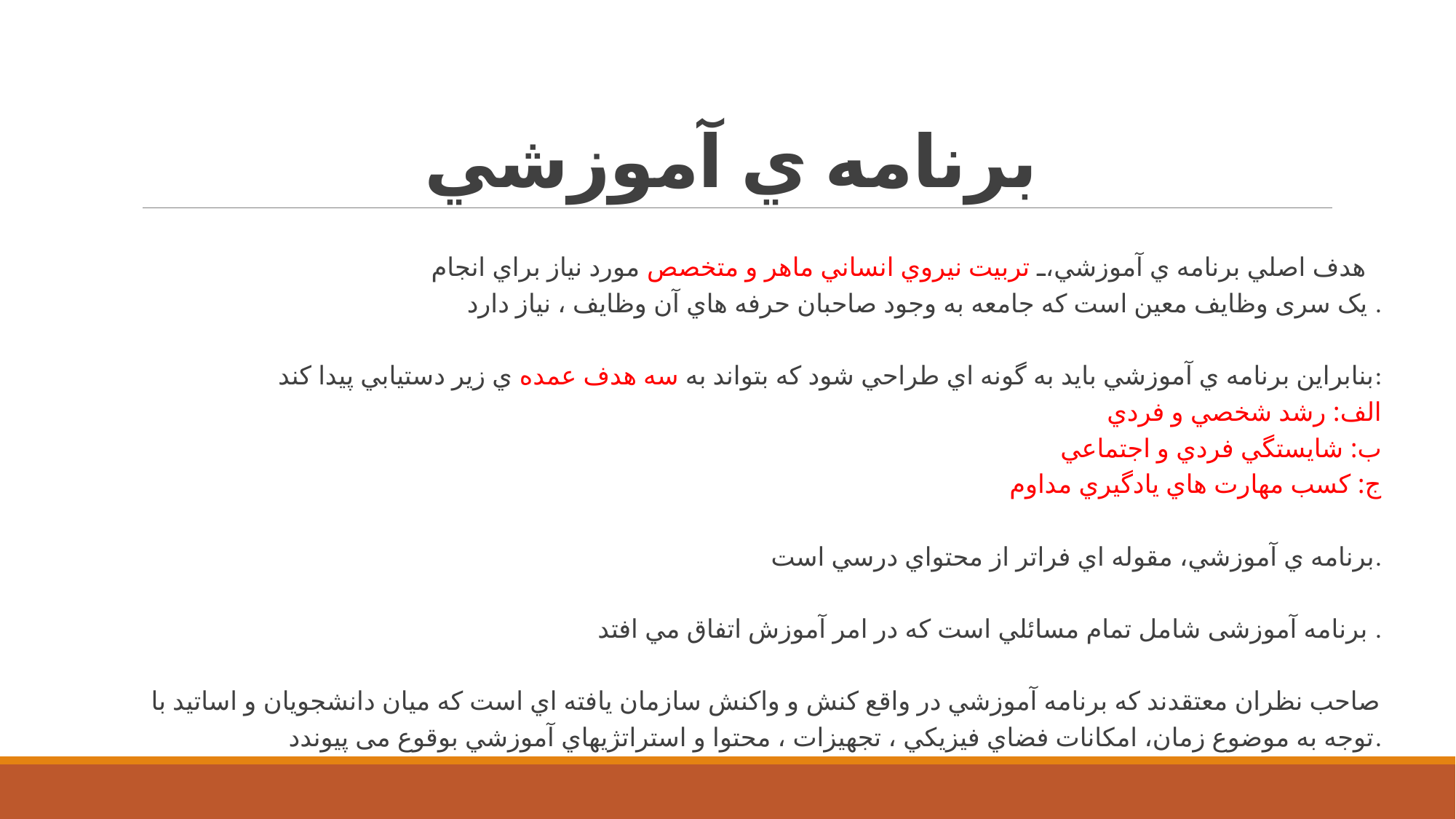

# برنامه ي آموزشي
هدف اصلي برنامه ي آموزشي، تربيت نيروي انساني ماهر و متخصص مورد نياز براي انجام
یک سری وظایف معين است كه جامعه به وجود صاحبان حرفه هاي آن وظايف ، نياز دارد .

بنابراين برنامه ي آموزشي بايد به گونه اي طراحي شود كه بتواند به سه هدف عمده ي زير دستيابي پيدا كند:
الف: رشد شخصي و فردي
ب: شايستگي فردي و اجتماعي
ج: كسب مهارت هاي يادگيري مداوم

برنامه ي آموزشي، مقوله اي فراتر از محتواي درسي است.

برنامه آموزشی شامل تمام مسائلي است كه در امر آموزش اتفاق مي افتد .

صاحب نظران معتقدند كه برنامه آموزشي در واقع كنش و واكنش سازمان يافته اي است كه ميان دانشجويان و اساتید با
توجه به موضوع زمان، امكانات فضاي فيزيكي ، تجهيزات ، محتوا و استراتژيهاي آموزشي بوقوع می پیوندد.